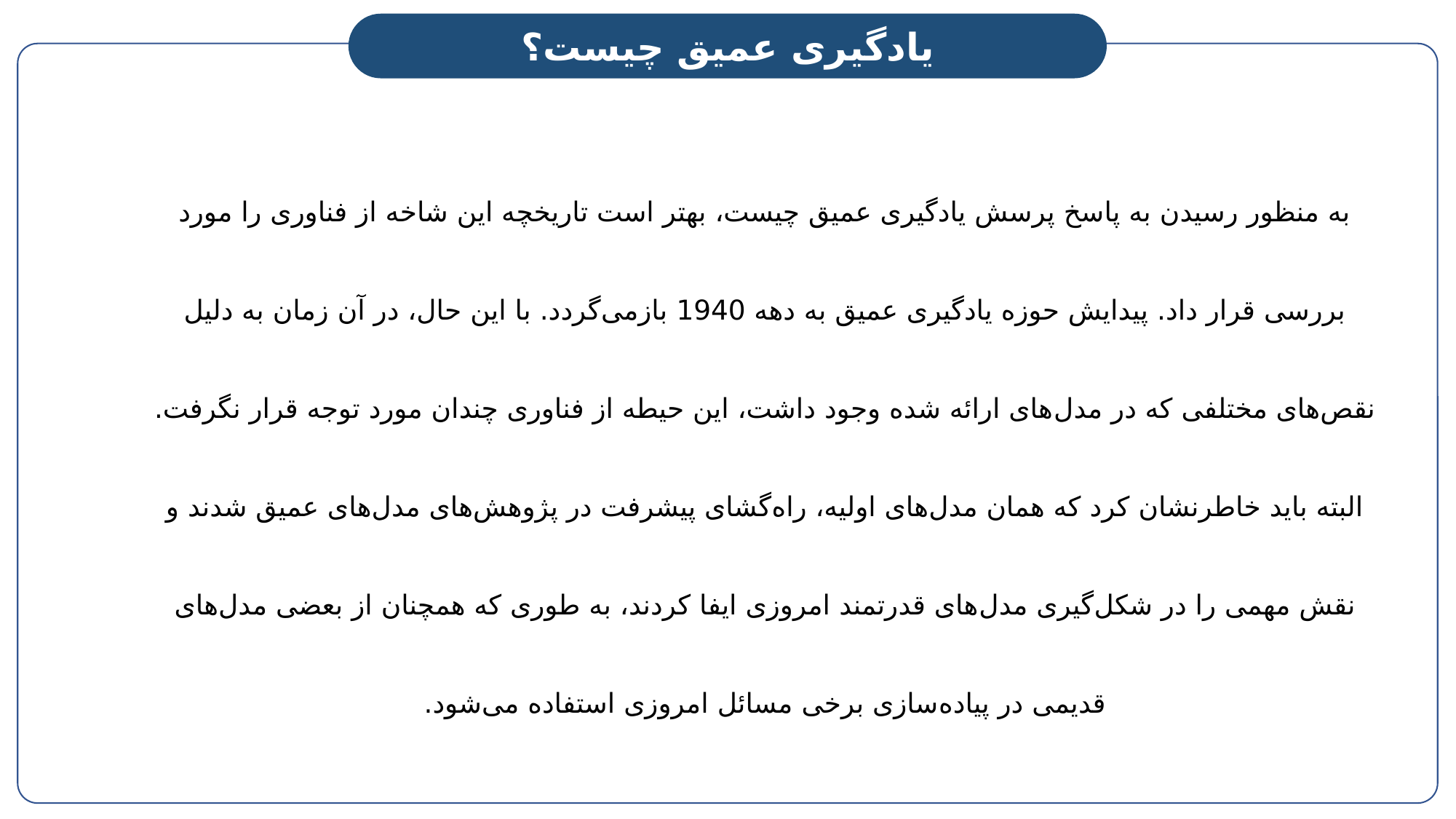

یادگیری عمیق چیست؟
به منظور رسیدن به پاسخ پرسش یادگیری عمیق چیست، بهتر است تاریخچه این شاخه از فناوری را مورد بررسی قرار داد. پیدایش حوزه یادگیری عمیق به دهه 1940 بازمی‌گردد. با این حال، در آن زمان به دلیل نقص‌های مختلفی که در مدل‌های ارائه شده وجود داشت، این حیطه از فناوری چندان مورد توجه قرار نگرفت. البته باید خاطرنشان کرد که همان مدل‌های اولیه، راه‌گشای پیشرفت در پژوهش‌های مدل‌های عمیق شدند و نقش مهمی را در شکل‌گیری مدل‌های قدرتمند امروزی ایفا کردند، به طوری که همچنان از بعضی مدل‌های قدیمی در پیاده‌سازی برخی مسائل امروزی استفاده می‌شود.